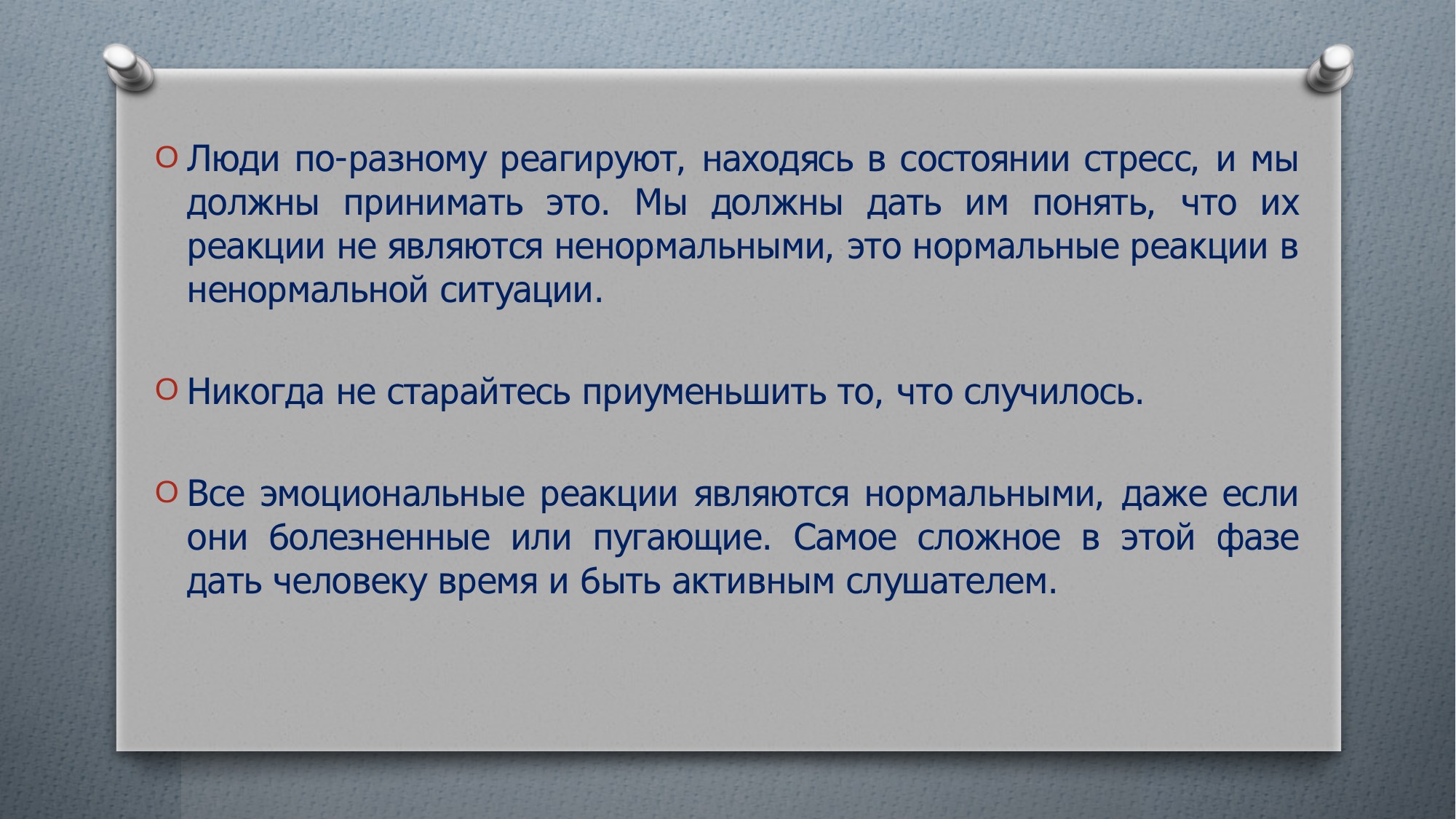

Люди по-разному реагируют, находясь в состоянии стресс, и мы должны принимать это. Мы должны дать им понять, что их реакции не являются ненормальными, это нормальные реакции в ненормальной ситуации.

Никогда не старайтесь приуменьшить то, что случилось.

Все эмоциональные реакции являются нормальными, даже если они болезненные или пугающие. Самое сложное в этой фазе дать человеку время и быть активным слушателем.